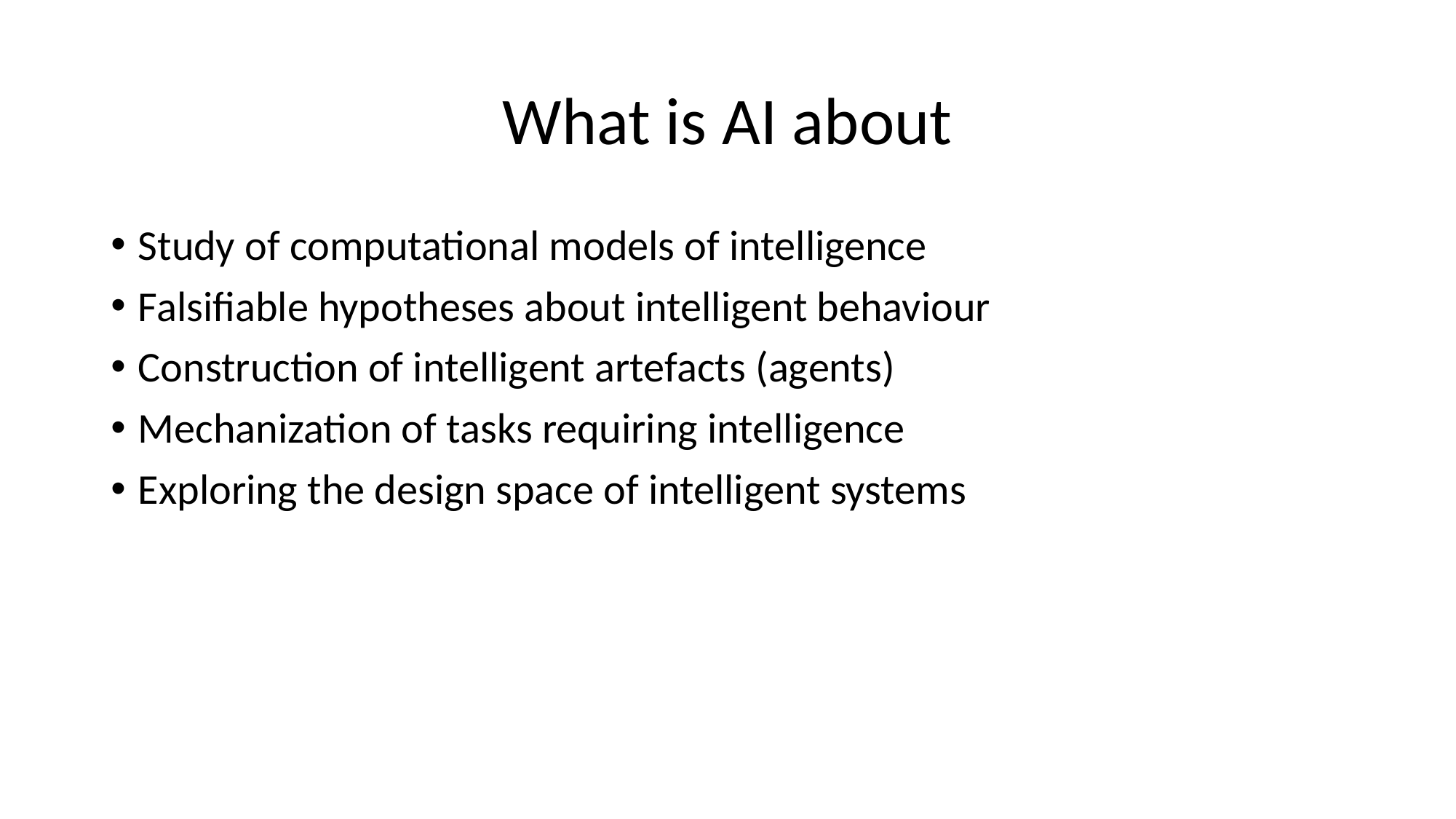

# What is AI about
Study of computational models of intelligence
Falsifiable hypotheses about intelligent behaviour
Construction of intelligent artefacts (agents)
Mechanization of tasks requiring intelligence
Exploring the design space of intelligent systems